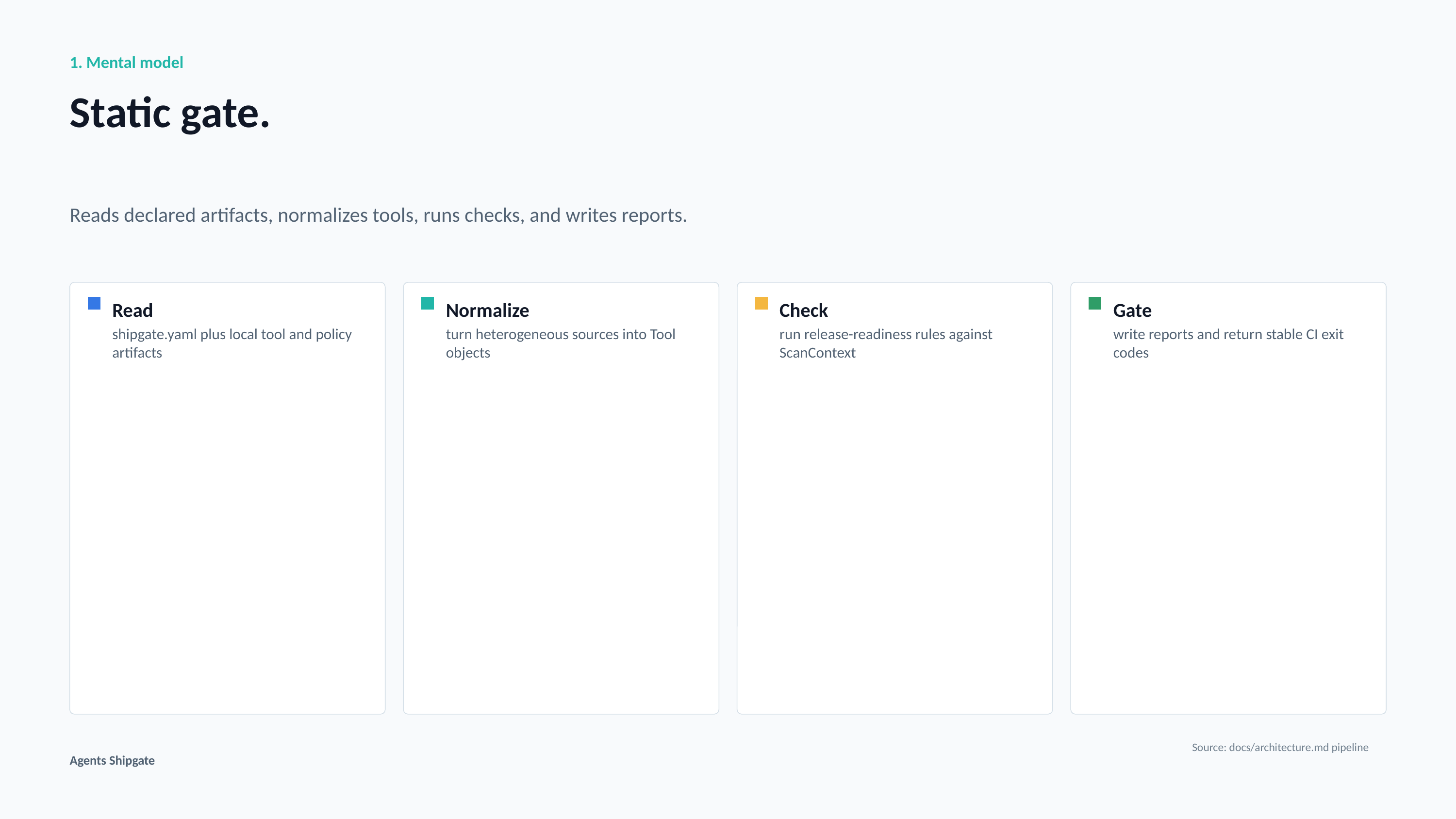

1. Mental model
Static gate.
Reads declared artifacts, normalizes tools, runs checks, and writes reports.

Read

Normalize

Check

Gate
shipgate.yaml plus local tool and policy artifacts
turn heterogeneous sources into Tool objects
run release-readiness rules against ScanContext
write reports and return stable CI exit codes
Source: docs/architecture.md pipeline
Agents Shipgate